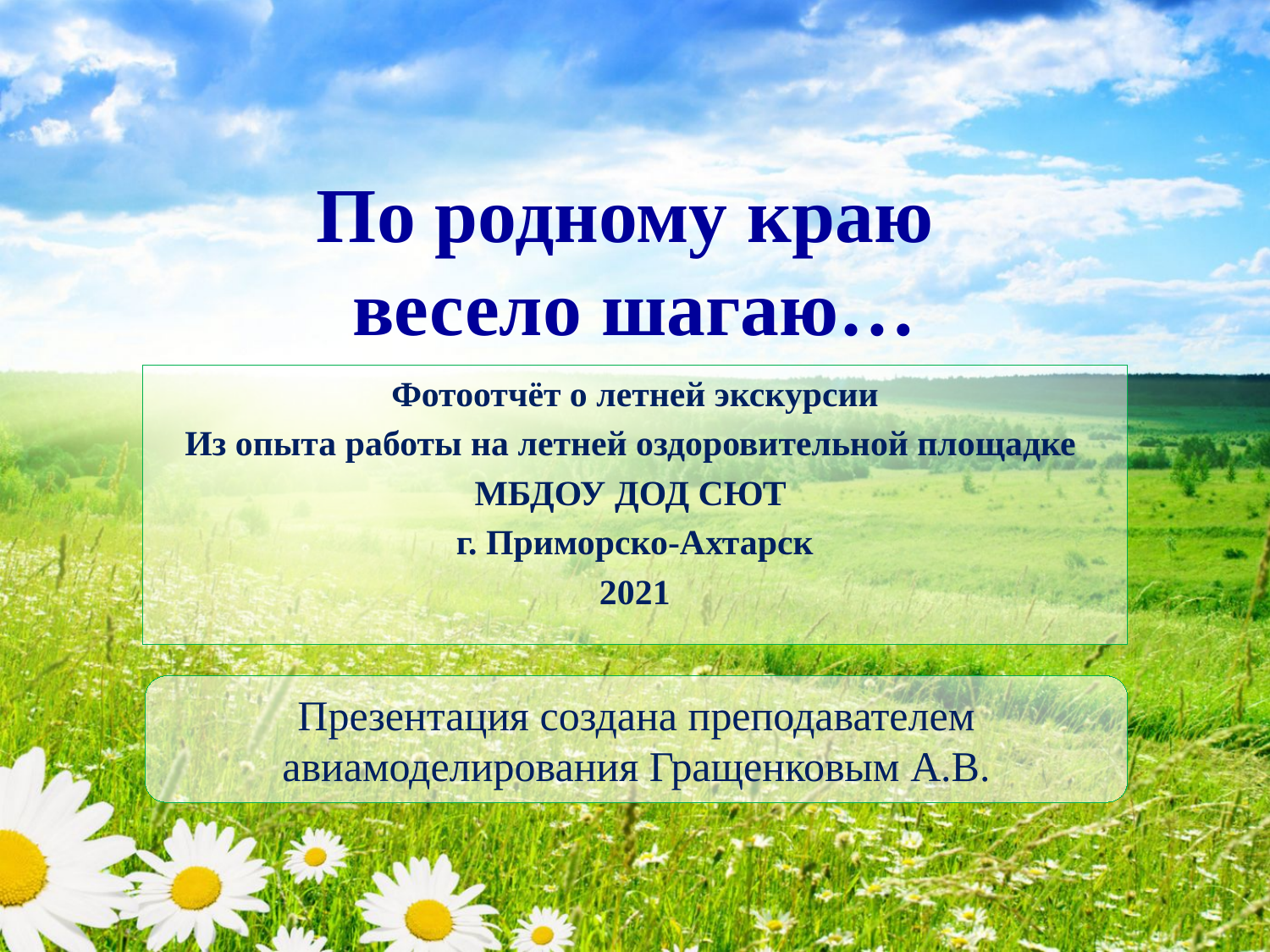

# По родному краю весело шагаю…
Фотоотчёт о летней экскурсии
Из опыта работы на летней оздоровительной площадке
МБДОУ ДОД СЮТ
г. Приморско-Ахтарск
2021
Презентация создана преподавателем авиамоделирования Гращенковым А.В.